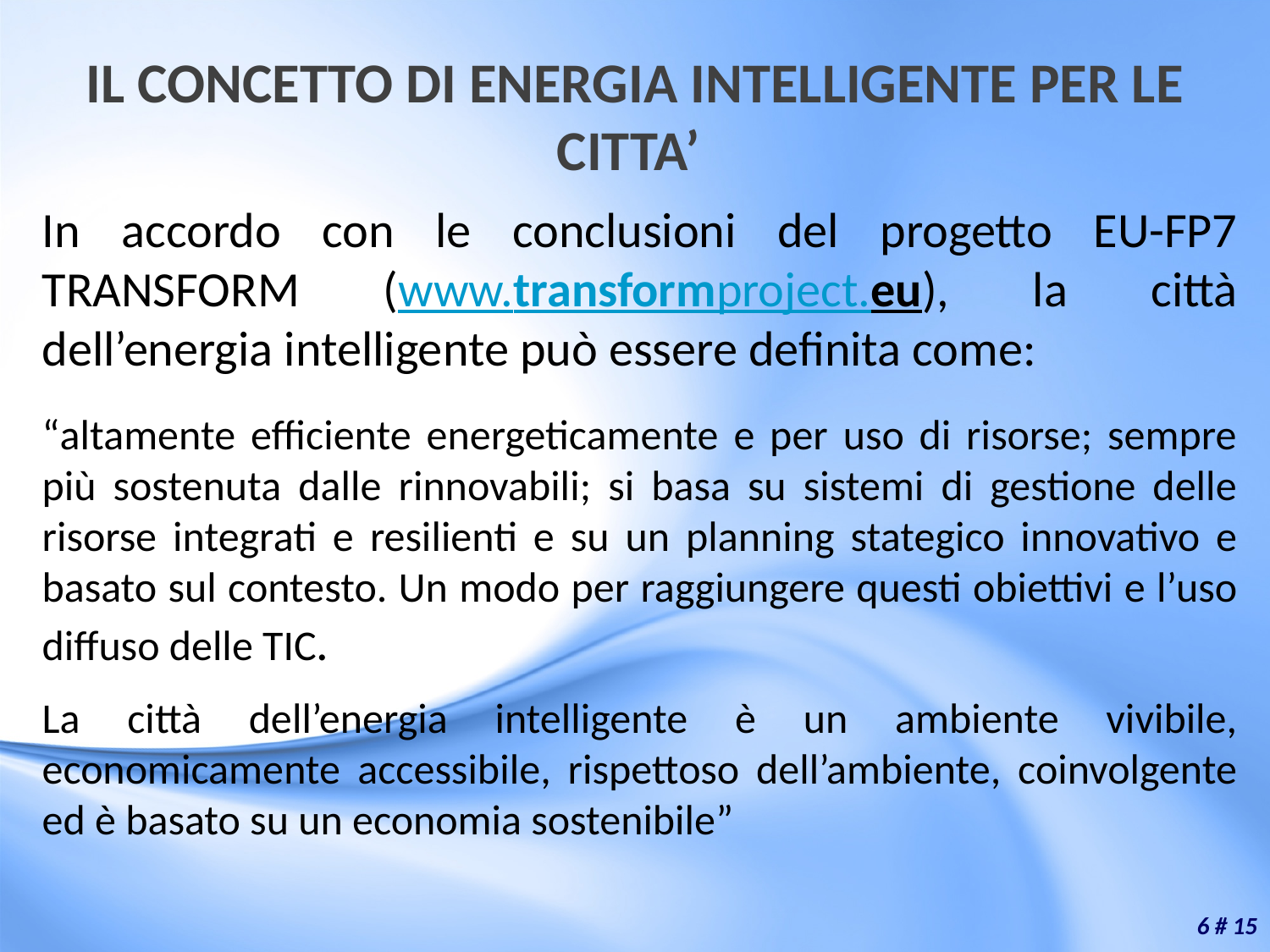

# IL CONCETTO DI ENERGIA INTELLIGENTE PER LE CITTA’
In accordo con le conclusioni del progetto EU-FP7 TRANSFORM (www.transformproject.eu), la città dell’energia intelligente può essere definita come:
“altamente efficiente energeticamente e per uso di risorse; sempre più sostenuta dalle rinnovabili; si basa su sistemi di gestione delle risorse integrati e resilienti e su un planning stategico innovativo e basato sul contesto. Un modo per raggiungere questi obiettivi e l’uso diffuso delle TIC.
La città dell’energia intelligente è un ambiente vivibile, economicamente accessibile, rispettoso dell’ambiente, coinvolgente ed è basato su un economia sostenibile”
6 # 15